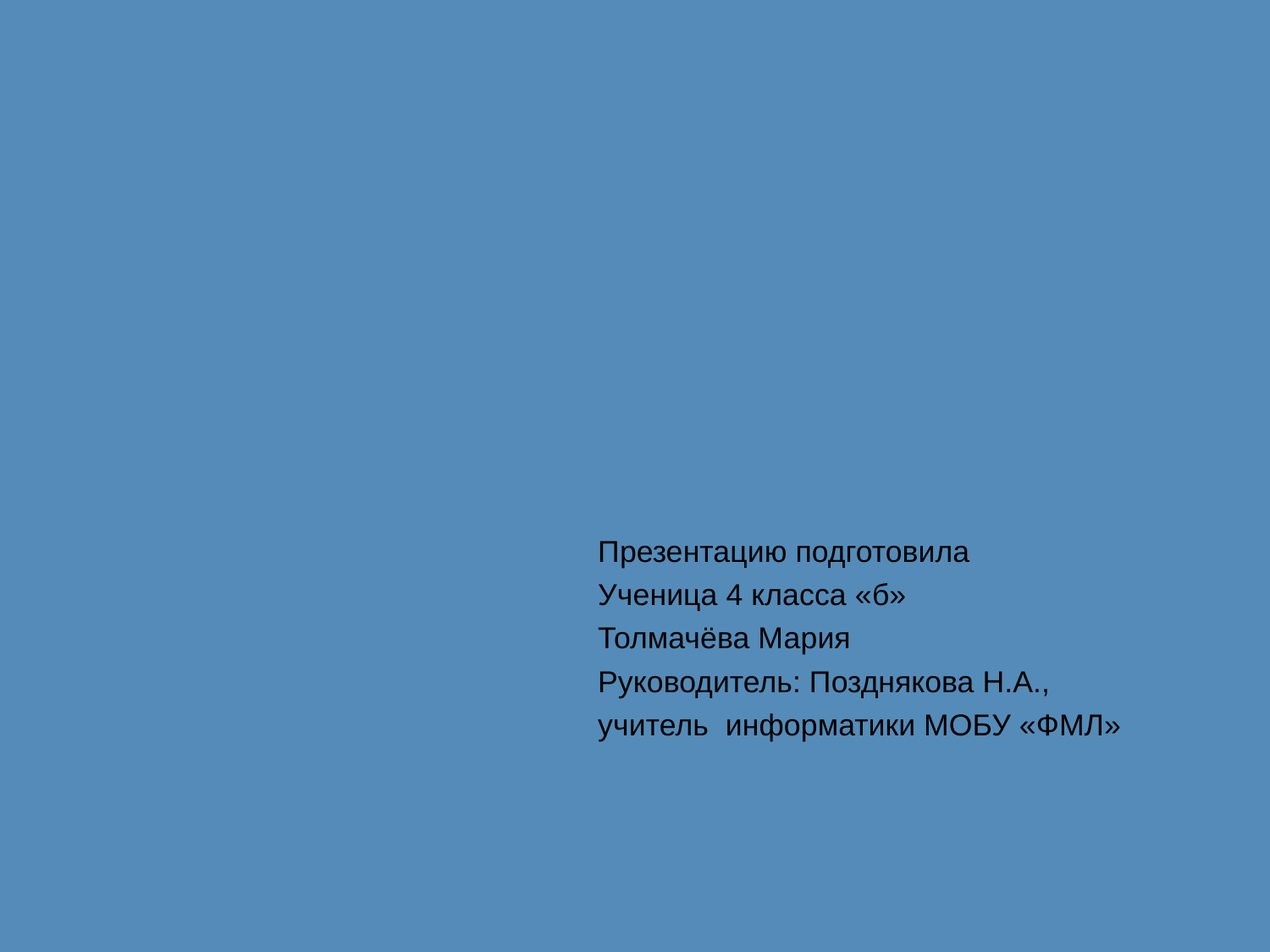

Презентацию подготовила
Ученица 4 класса «б»
Толмачёва Мария
Руководитель: Позднякова Н.А.,
учитель  информатики МОБУ «ФМЛ»